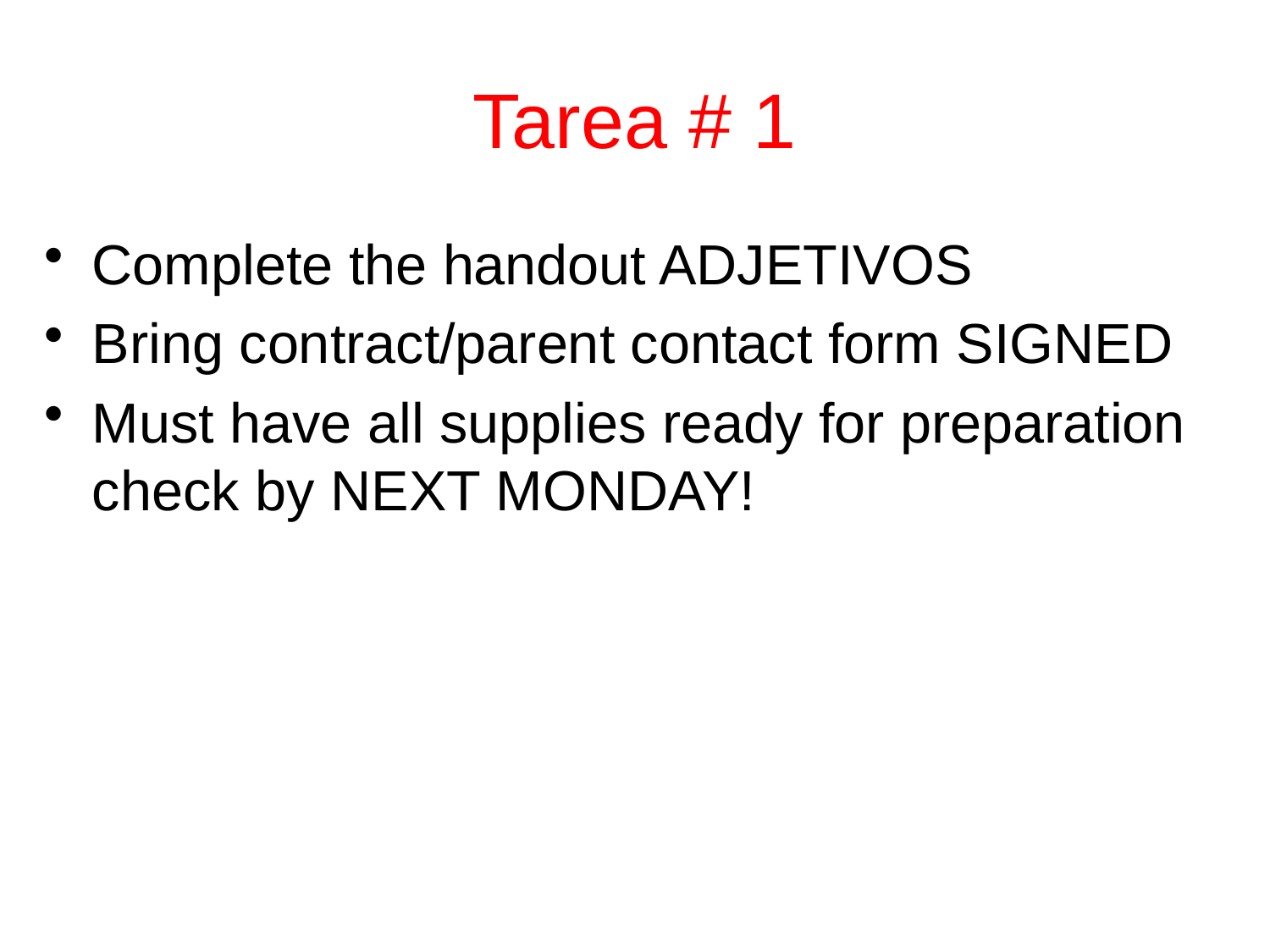

# Tarea # 1
Complete the handout ADJETIVOS
Bring contract/parent contact form SIGNED
Must have all supplies ready for preparation check by NEXT MONDAY!